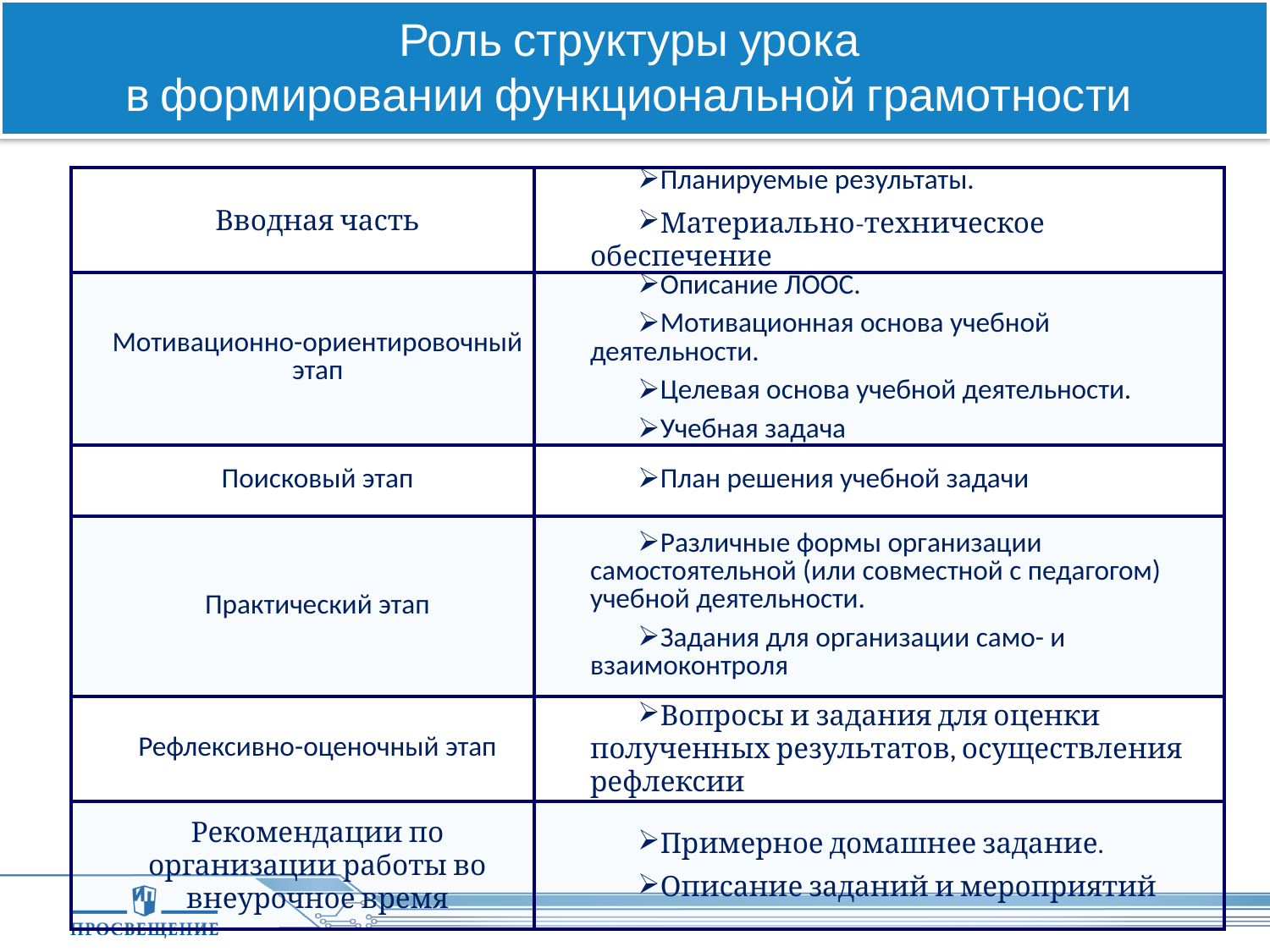

Роль структуры урока
в формировании функциональной грамотности
| Вводная часть | Планируемые результаты. Материально-техническое обеспечение |
| --- | --- |
| Мотивационно-ориентировочный этап | Описание ЛООС. Мотивационная основа учебной деятельности. Целевая основа учебной деятельности. Учебная задача |
| Поисковый этап | План решения учебной задачи |
| Практический этап | Различные формы организации самостоятельной (или совместной с педагогом) учебной деятельности. Задания для организации само- и взаимоконтроля |
| Рефлексивно-оценочный этап | Вопросы и задания для оценки полученных результатов, осуществления рефлексии |
| Рекомендации по организации работы во внеурочное время | Примерное домашнее задание. Описание заданий и мероприятий |